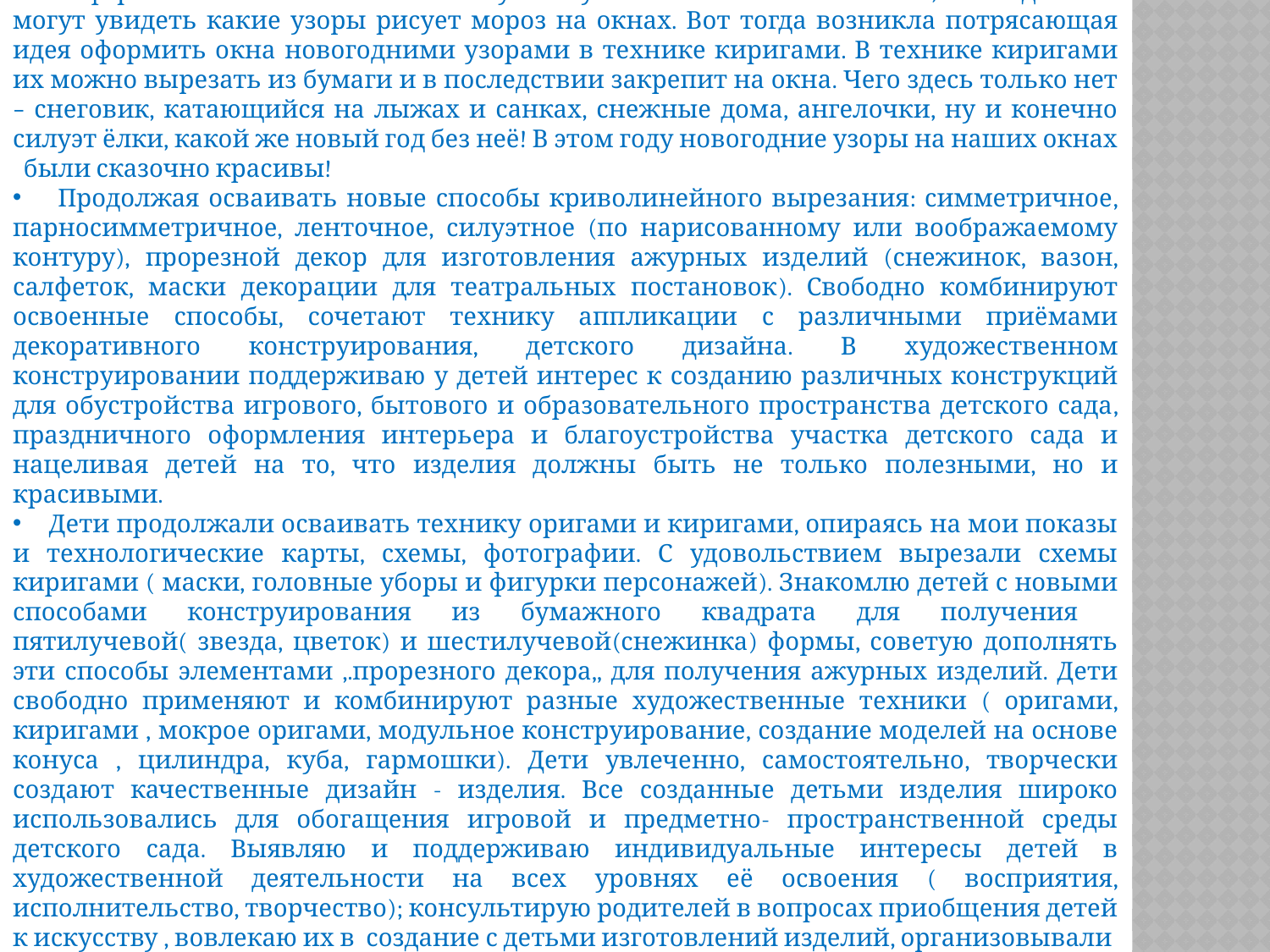

,,Как мороз рисует на окнах?,,-спросили меня дети в группе.
    В сфере новых технологий так как у всех установлены стеклопакеты, наши дети не могут увидеть какие узоры рисует мороз на окнах. Вот тогда возникла потрясающая идея оформить окна новогодними узорами в технике киригами. В технике киригами их можно вырезать из бумаги и в последствии закрепит на окна. Чего здесь только нет – снеговик, катающийся на лыжах и санках, снежные дома, ангелочки, ну и конечно силуэт ёлки, какой же новый год без неё! В этом году новогодние узоры на наших окнах   были сказочно красивы!
    Продолжая осваивать новые способы криволинейного вырезания: симметричное, парносимметричное, ленточное, силуэтное (по нарисованному или воображаемому контуру), прорезной декор для изготовления ажурных изделий (снежинок, вазон, салфеток, маски декорации для театральных постановок). Свободно комбинируют освоенные способы, сочетают технику аппликации с различными приёмами декоративного конструирования, детского дизайна. В художественном конструировании поддерживаю у детей интерес к созданию различных конструкций для обустройства игрового, бытового и образовательного пространства детского сада, праздничного оформления интерьера и благоустройства участка детского сада и нацеливая детей на то, что изделия должны быть не только полезными, но и красивыми.
    Дети продолжали осваивать технику оригами и киригами, опираясь на мои показы и технологические карты, схемы, фотографии. С удовольствием вырезали схемы киригами ( маски, головные уборы и фигурки персонажей). Знакомлю детей с новыми способами конструирования из бумажного квадрата для получения  пятилучевой( звезда, цветок) и шестилучевой(снежинка) формы, советую дополнять эти способы элементами ,.прорезного декора,, для получения ажурных изделий. Дети свободно применяют и комбинируют разные художественные техники ( оригами, киригами , мокрое оригами, модульное конструирование, создание моделей на основе конуса , цилиндра, куба, гармошки). Дети увлеченно, самостоятельно, творчески создают качественные дизайн - изделия. Все созданные детьми изделия широко использовались для обогащения игровой и предметно- пространственной среды детского сада. Выявляю и поддерживаю индивидуальные интересы детей в художественной деятельности на всех уровнях её освоения ( восприятия, исполнительство, творчество); консультирую родителей в вопросах приобщения детей к искусству , вовлекаю их в  создание с детьми изготовлений изделий, организовывали  экскурсии вокруг детского сада ( киригами на окнах).